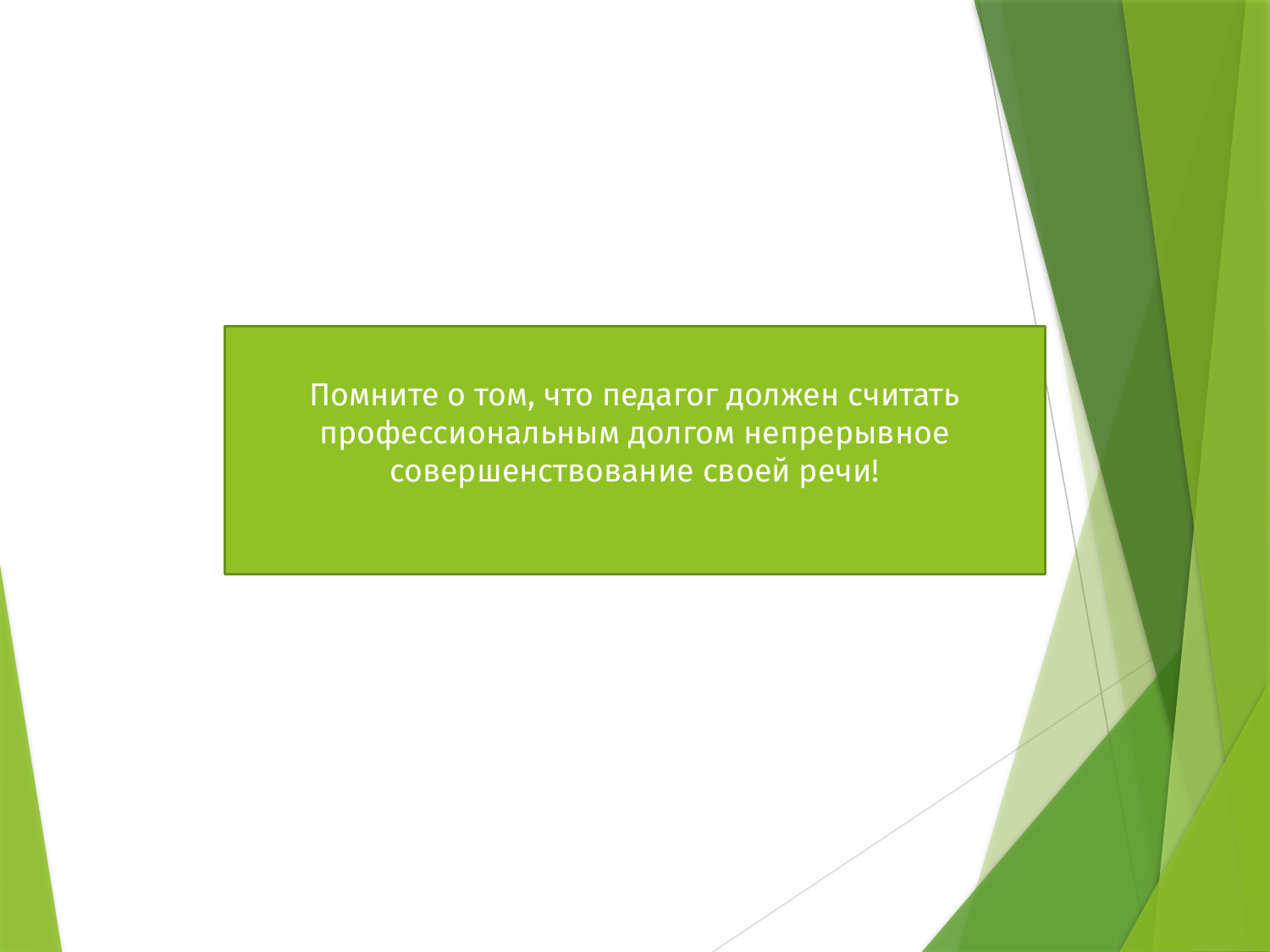

Помните о том, что педагог должен считать профессиональным долгом непрерывное совершенствование своей речи!